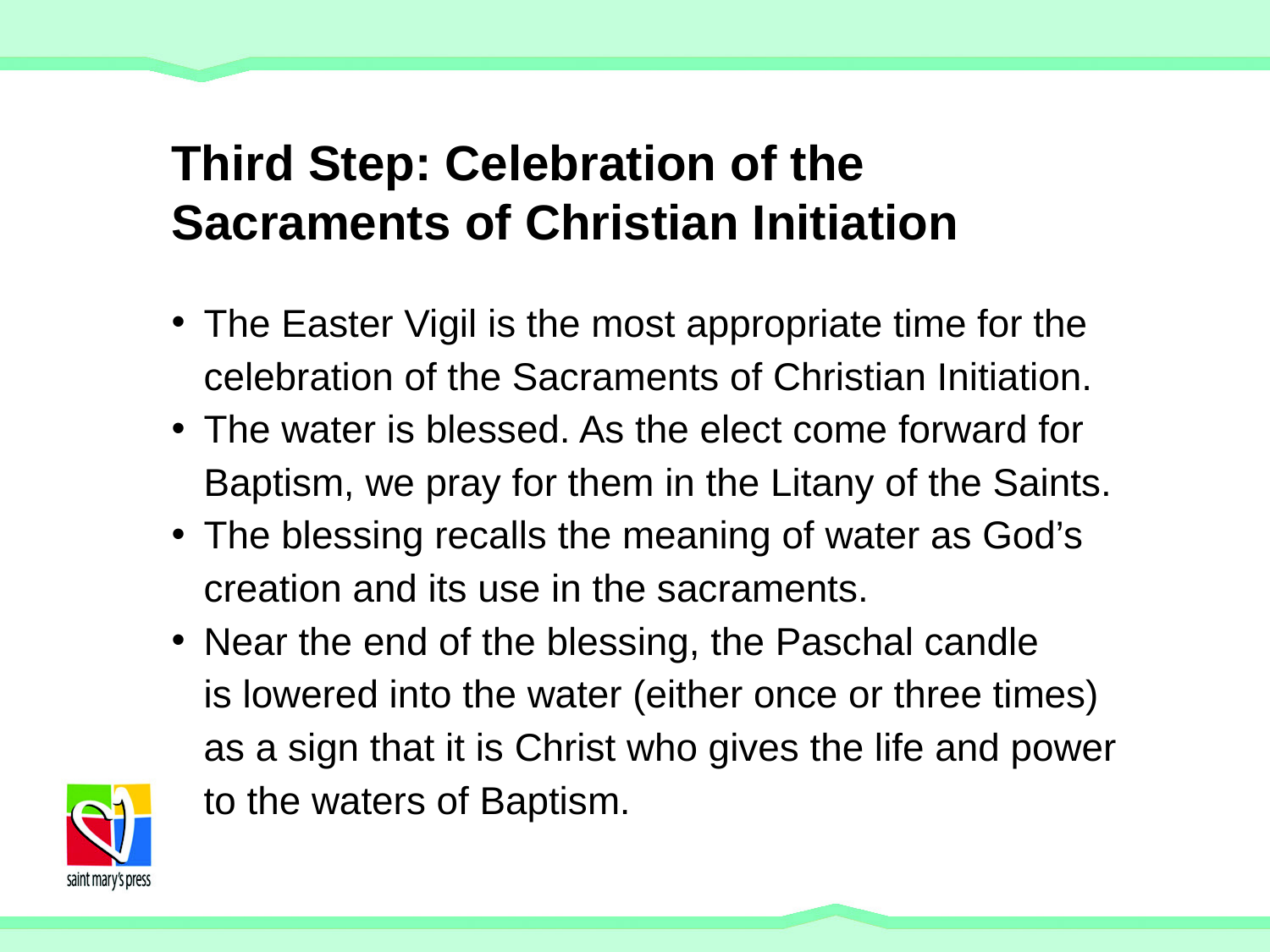

# Third Step: Celebration of the Sacraments of Christian Initiation
The Easter Vigil is the most appropriate time for the celebration of the Sacraments of Christian Initiation.
The water is blessed. As the elect come forward for Baptism, we pray for them in the Litany of the Saints.
The blessing recalls the meaning of water as God’s creation and its use in the sacraments.
Near the end of the blessing, the Paschal candle
is lowered into the water (either once or three times)
as a sign that it is Christ who gives the life and power to the waters of Baptism.